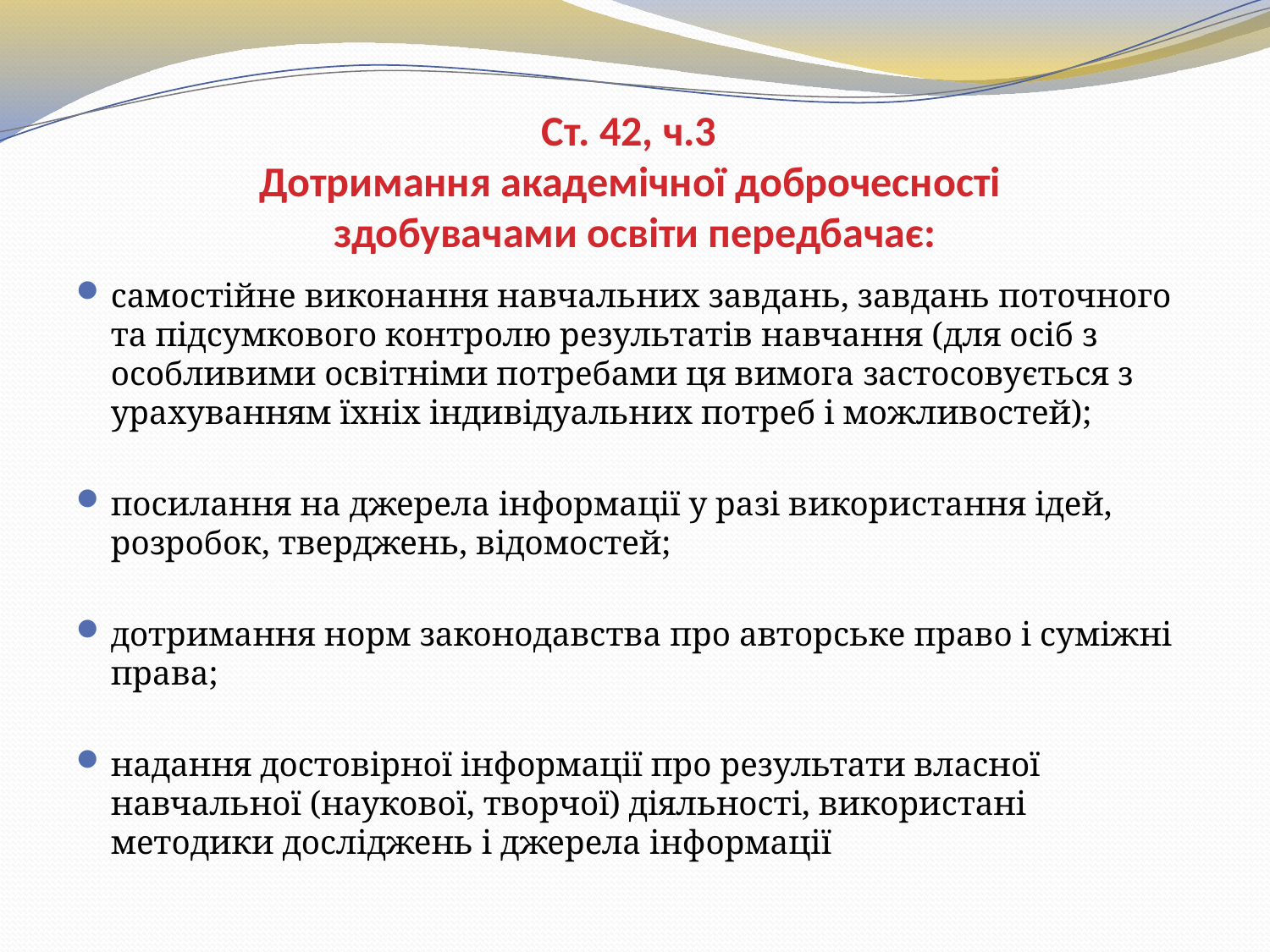

# Ст. 42, ч.3 Дотримання академічної доброчесності здобувачами освіти передбачає:
самостійне виконання навчальних завдань, завдань поточного та підсумкового контролю результатів навчання (для осіб з особливими освітніми потребами ця вимога застосовується з урахуванням їхніх індивідуальних потреб і можливостей);

посилання на джерела інформації у разі використання ідей, розробок, тверджень, відомостей;

дотримання норм законодавства про авторське право і суміжні права;

надання достовірної інформації про результати власної навчальної (наукової, творчої) діяльності, використані методики досліджень і джерела інформації